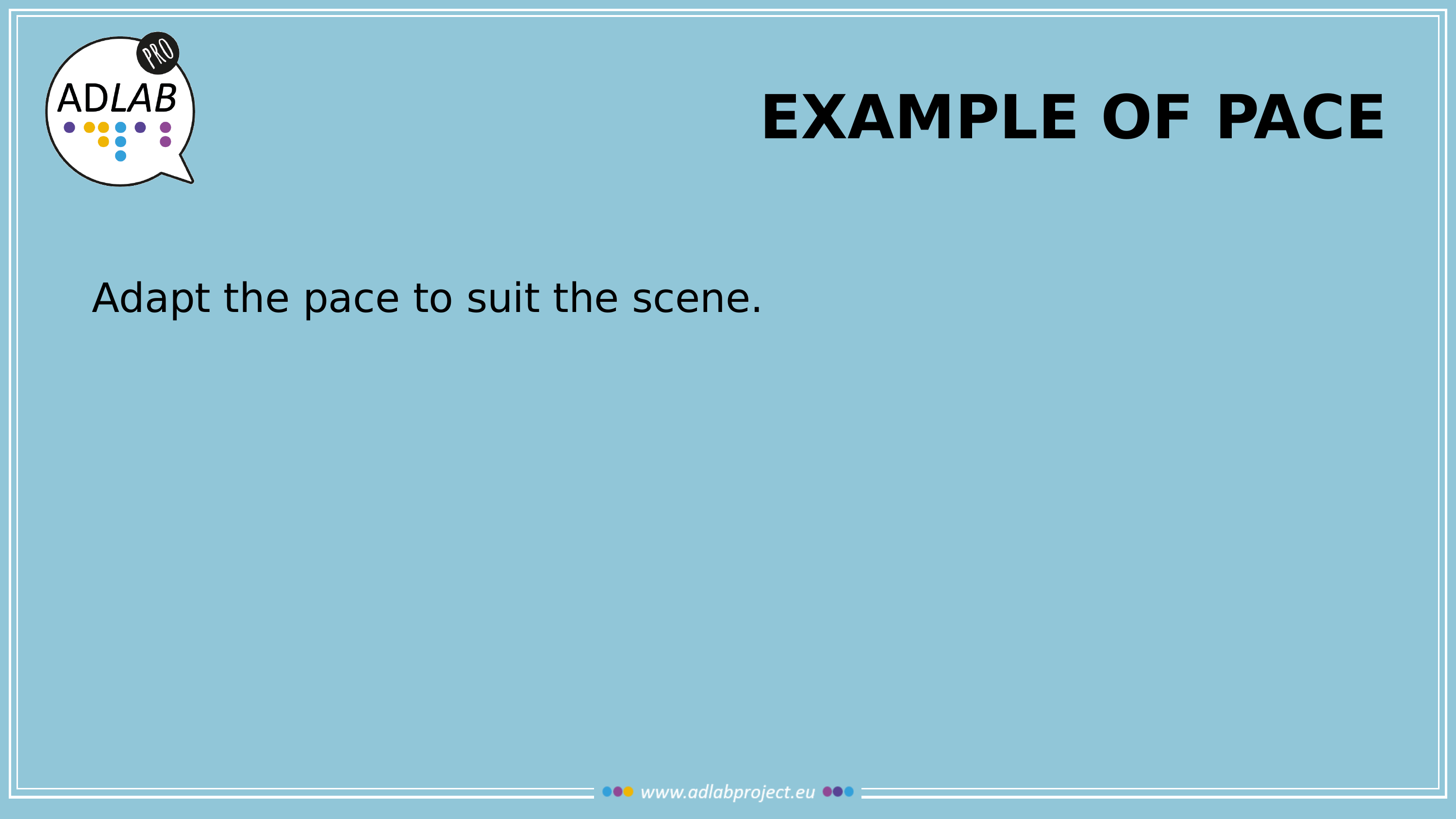

# EXAMPLE OF PACE
Adapt the pace to suit the scene.